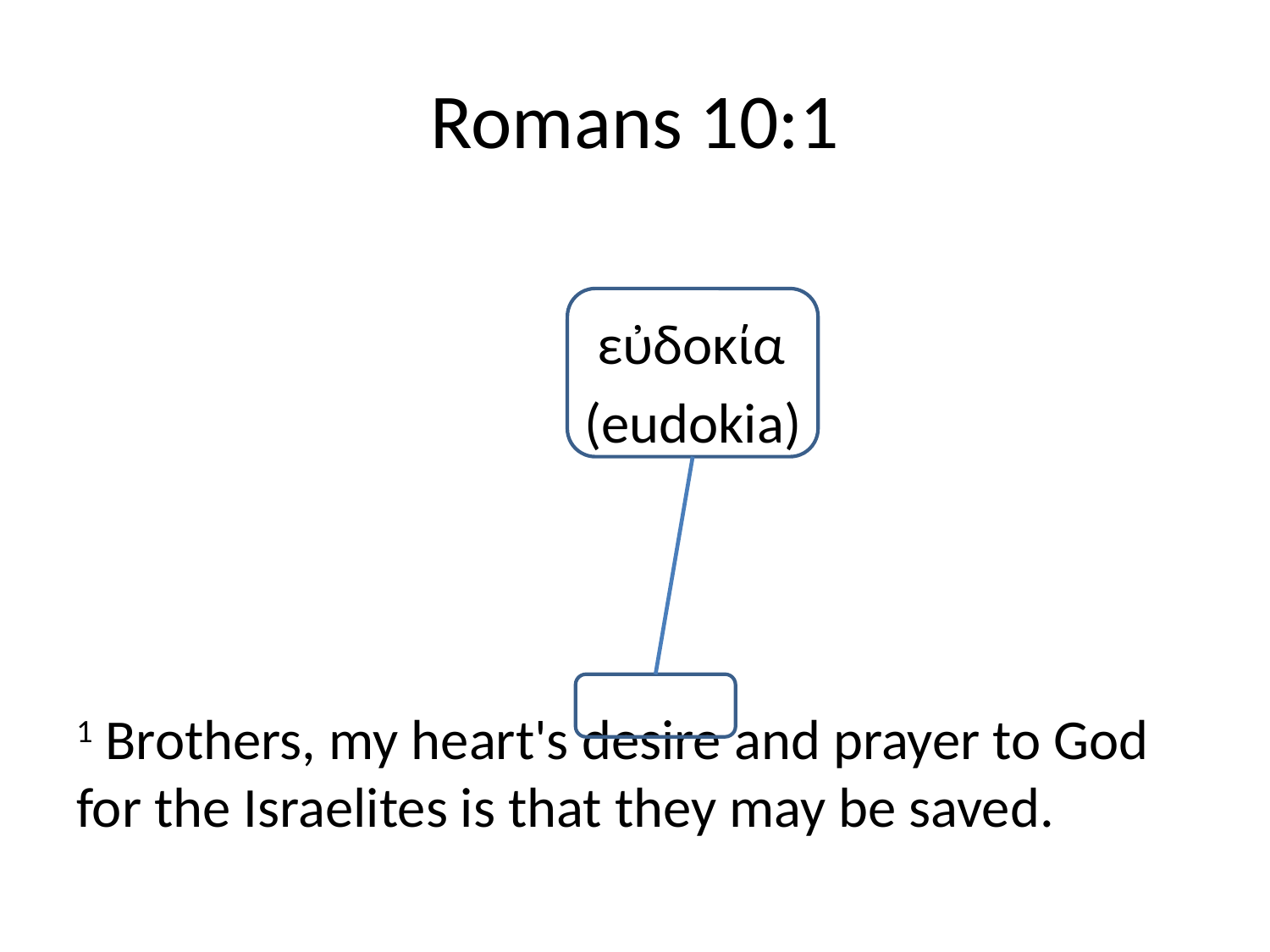

# Romans 10:1

				 εὐδοκία
				(eudokia)

1 Brothers, my heart's desire and prayer to God for the Israelites is that they may be saved.